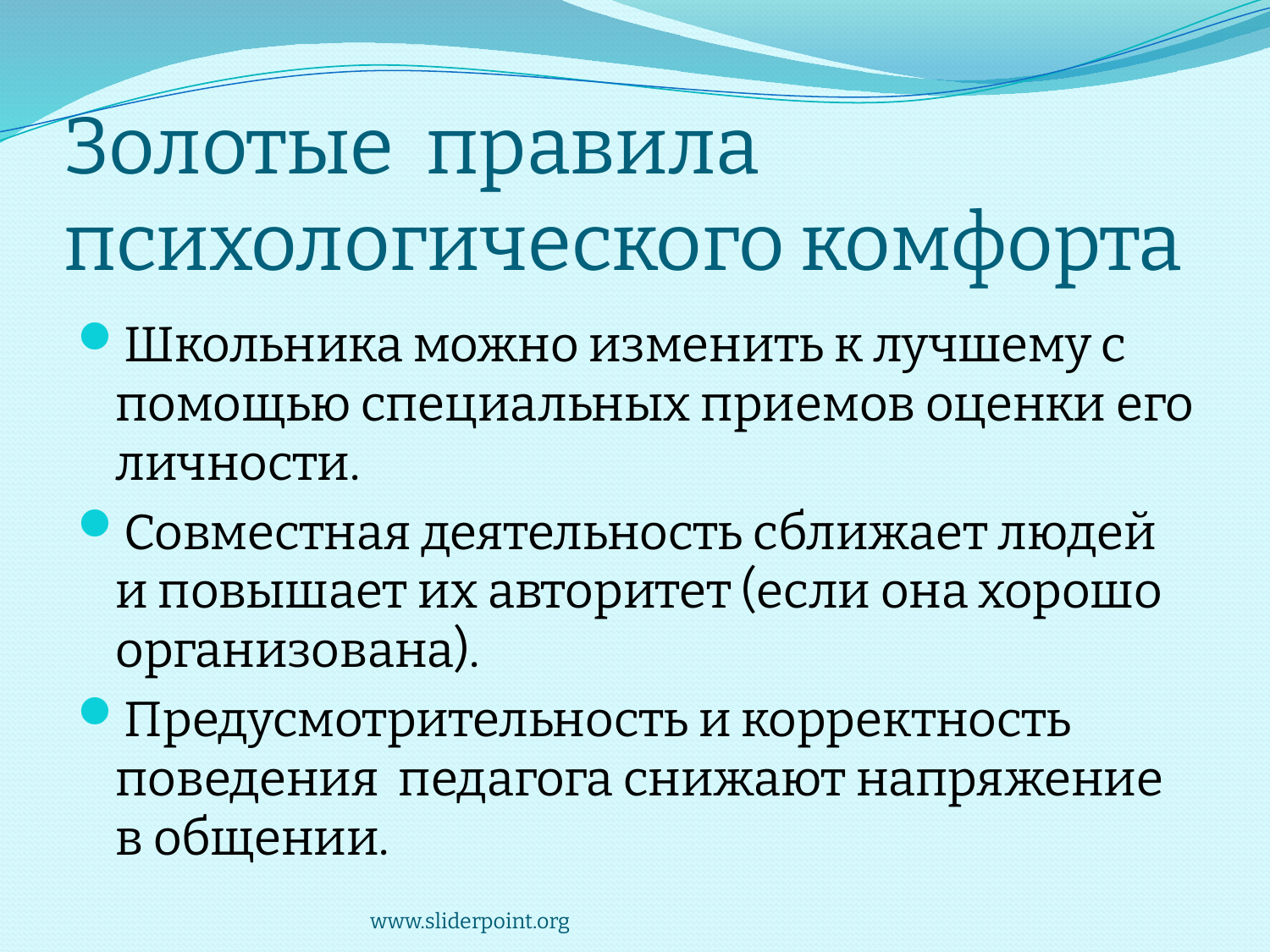

# Золотые  правила психологического комфорта
Школьника можно изменить к лучшему с помощью специальных приемов оценки его личности.
Совместная деятельность сближает людей и повышает их авторитет (если она хорошо организована).
Предусмотрительность и корректность поведения  педагога снижают напряжение в общении.

www.sliderpoint.org